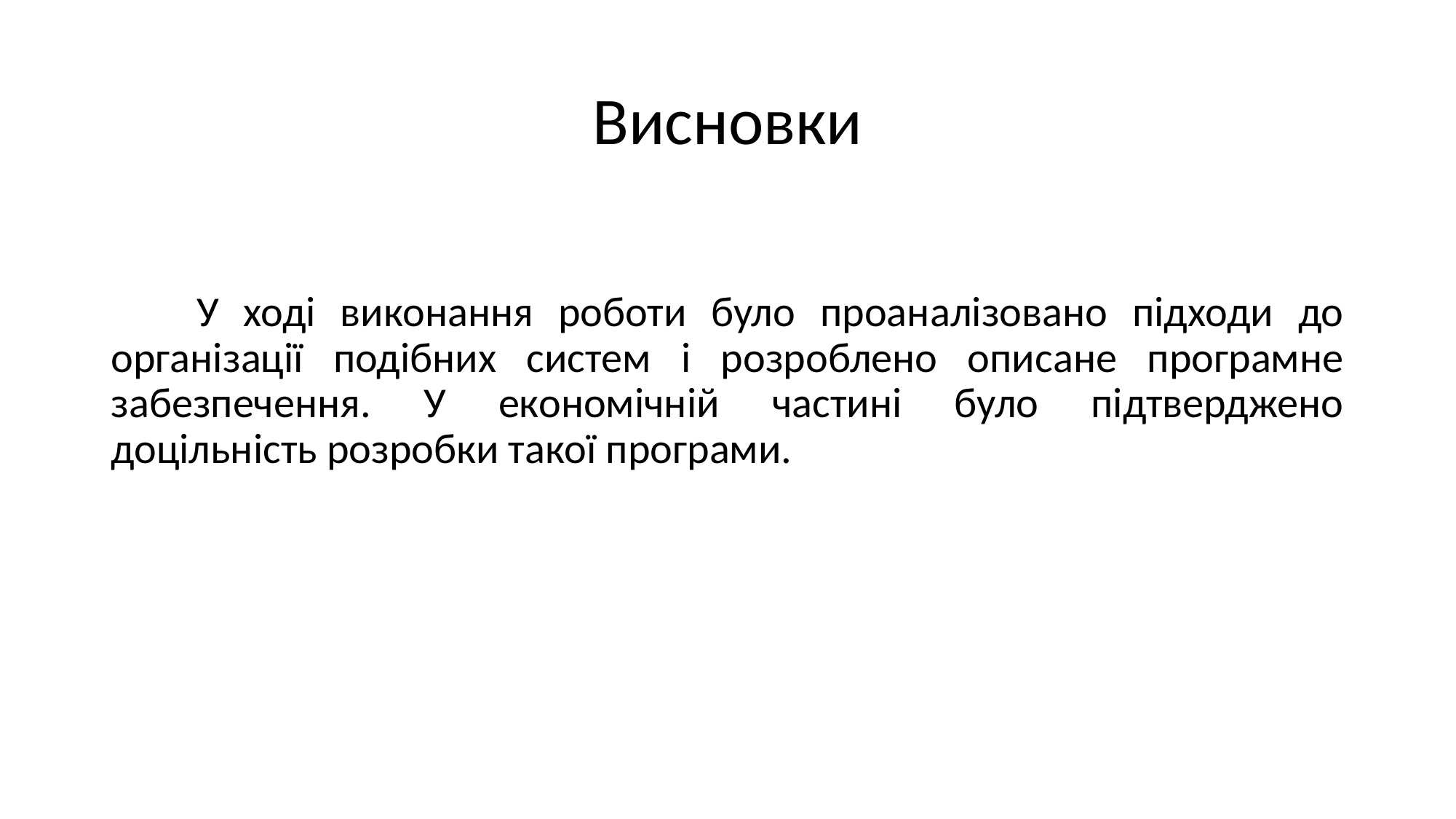

# Висновки

У ході виконання роботи було проаналізовано підходи до організації подібних систем і розроблено описане програмне забезпечення. У економічній частині було підтверджено доцільність розробки такої програми.